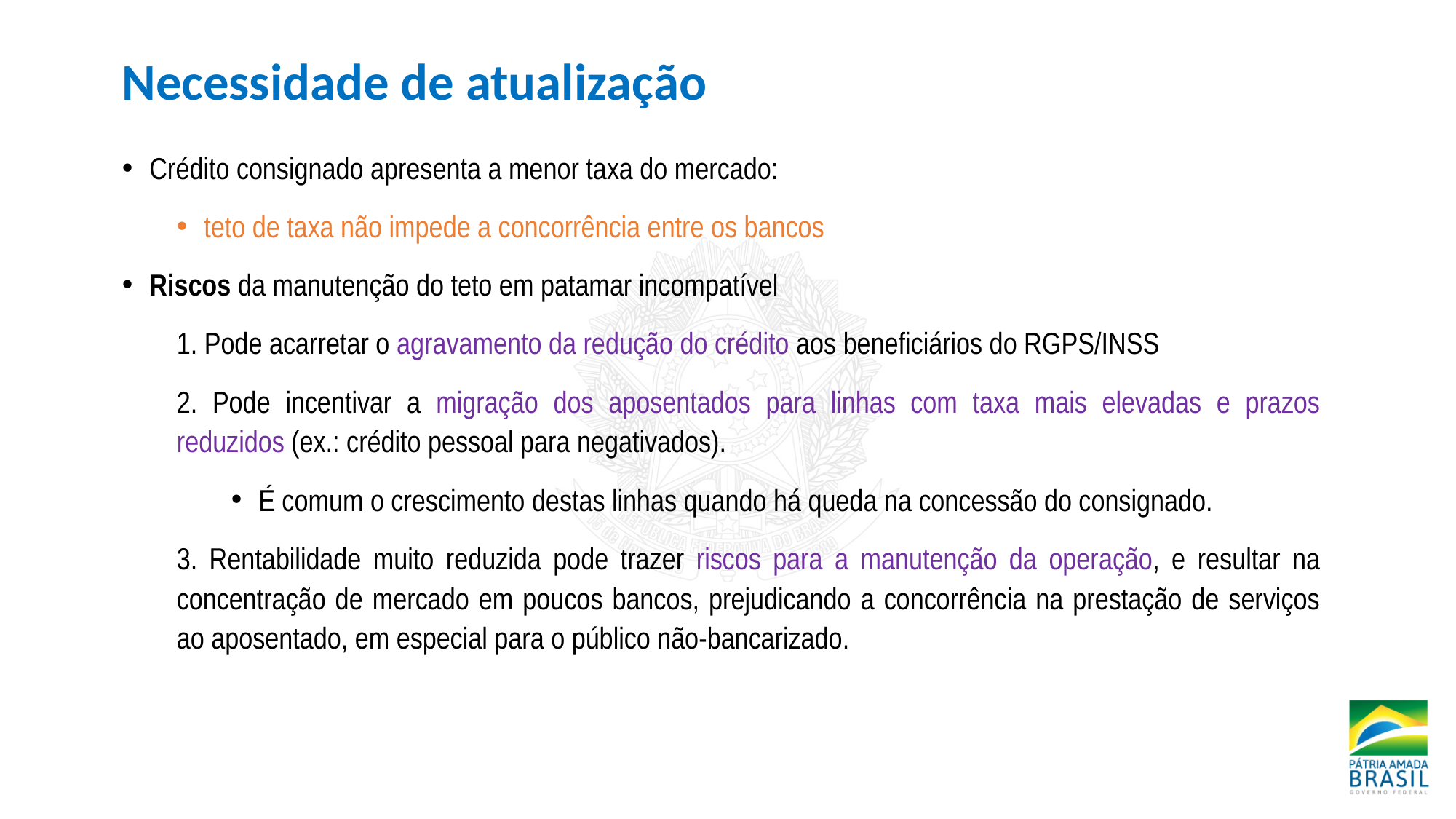

Necessidade de atualização
Crédito consignado apresenta a menor taxa do mercado:
teto de taxa não impede a concorrência entre os bancos
Riscos da manutenção do teto em patamar incompatível
1. Pode acarretar o agravamento da redução do crédito aos beneficiários do RGPS/INSS
2. Pode incentivar a migração dos aposentados para linhas com taxa mais elevadas e prazos reduzidos (ex.: crédito pessoal para negativados).
É comum o crescimento destas linhas quando há queda na concessão do consignado.
3. Rentabilidade muito reduzida pode trazer riscos para a manutenção da operação, e resultar na concentração de mercado em poucos bancos, prejudicando a concorrência na prestação de serviços ao aposentado, em especial para o público não-bancarizado.